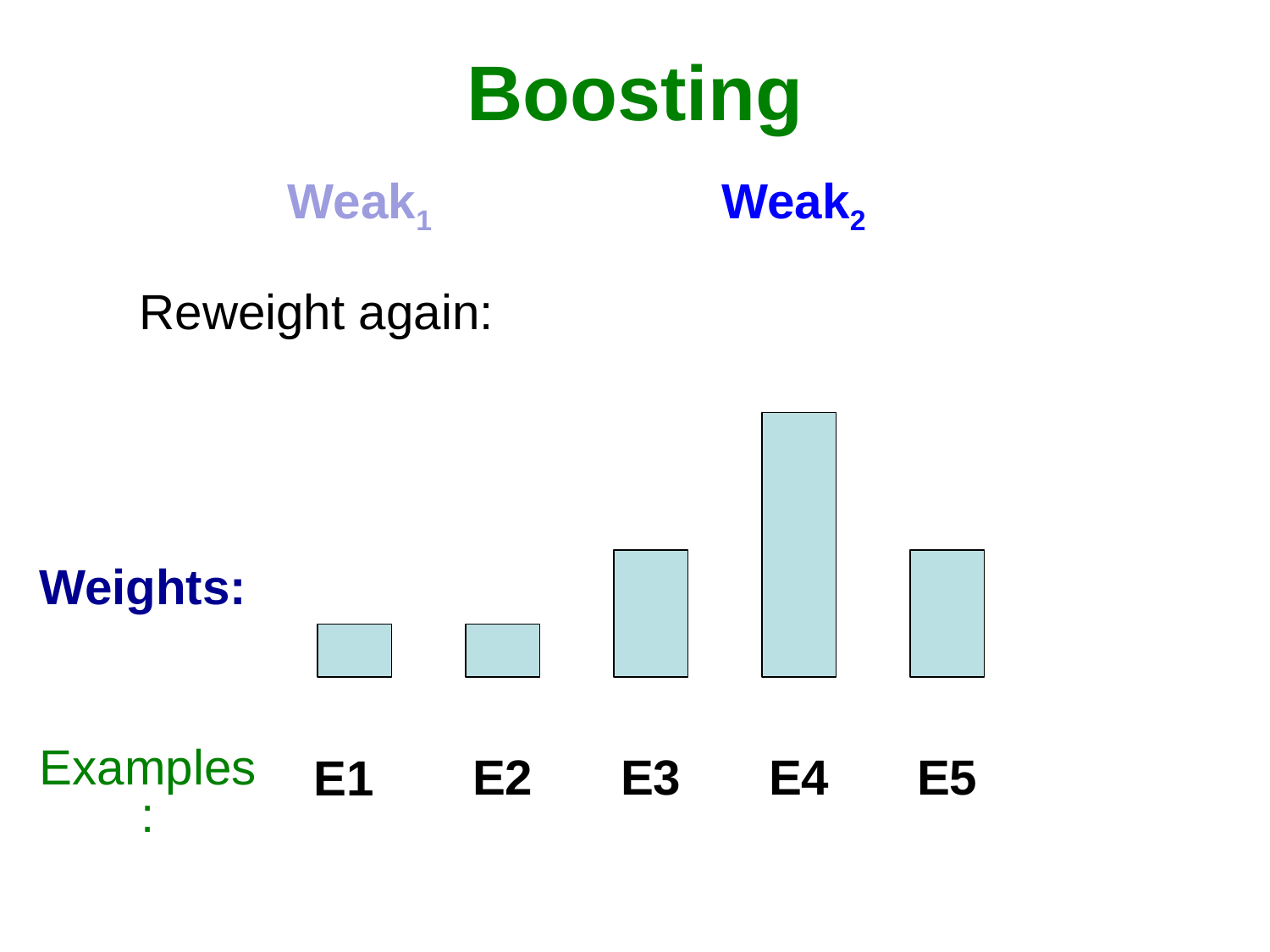

# Boosting
Weak1
Weak2
Reweight again:

Weights:

Examples:
E2
E3
E4
E5
E1